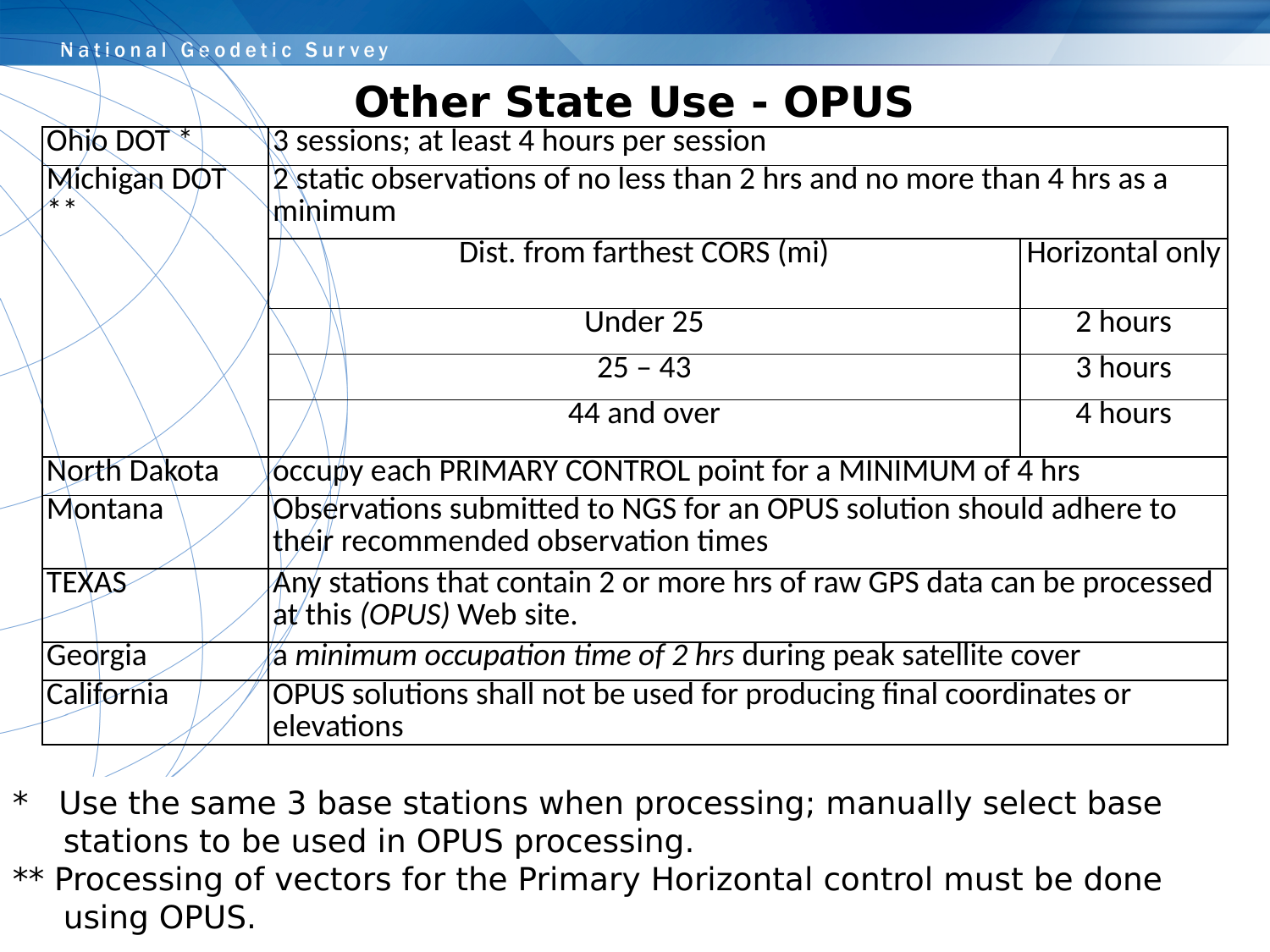

# Other State Use - OPUS
| Ohio DOT \* | 3 sessions; at least 4 hours per session |  |
| --- | --- | --- |
| Michigan DOT \*\* | 2 static observations of no less than 2 hrs and no more than 4 hrs as a minimum |  |
|  | Dist. from farthest CORS (mi) | Horizontal only |
|  | Under 25 | 2 hours |
|  | 25 – 43 | 3 hours |
|  | 44 and over | 4 hours |
| North Dakota | occupy each PRIMARY CONTROL point for a MINIMUM of 4 hrs |  |
| Montana | Observations submitted to NGS for an OPUS solution should adhere to their recommended observation times |  |
| TEXAS | Any stations that contain 2 or more hrs of raw GPS data can be processed at this (OPUS) Web site. |  |
| Georgia | a minimum occupation time of 2 hrs during peak satellite cover |  |
| California | OPUS solutions shall not be used for producing final coordinates or elevations |  |
*   Use the same 3 base stations when processing; manually select base
     stations to be used in OPUS processing.
** Processing of vectors for the Primary Horizontal control must be done
     using OPUS.